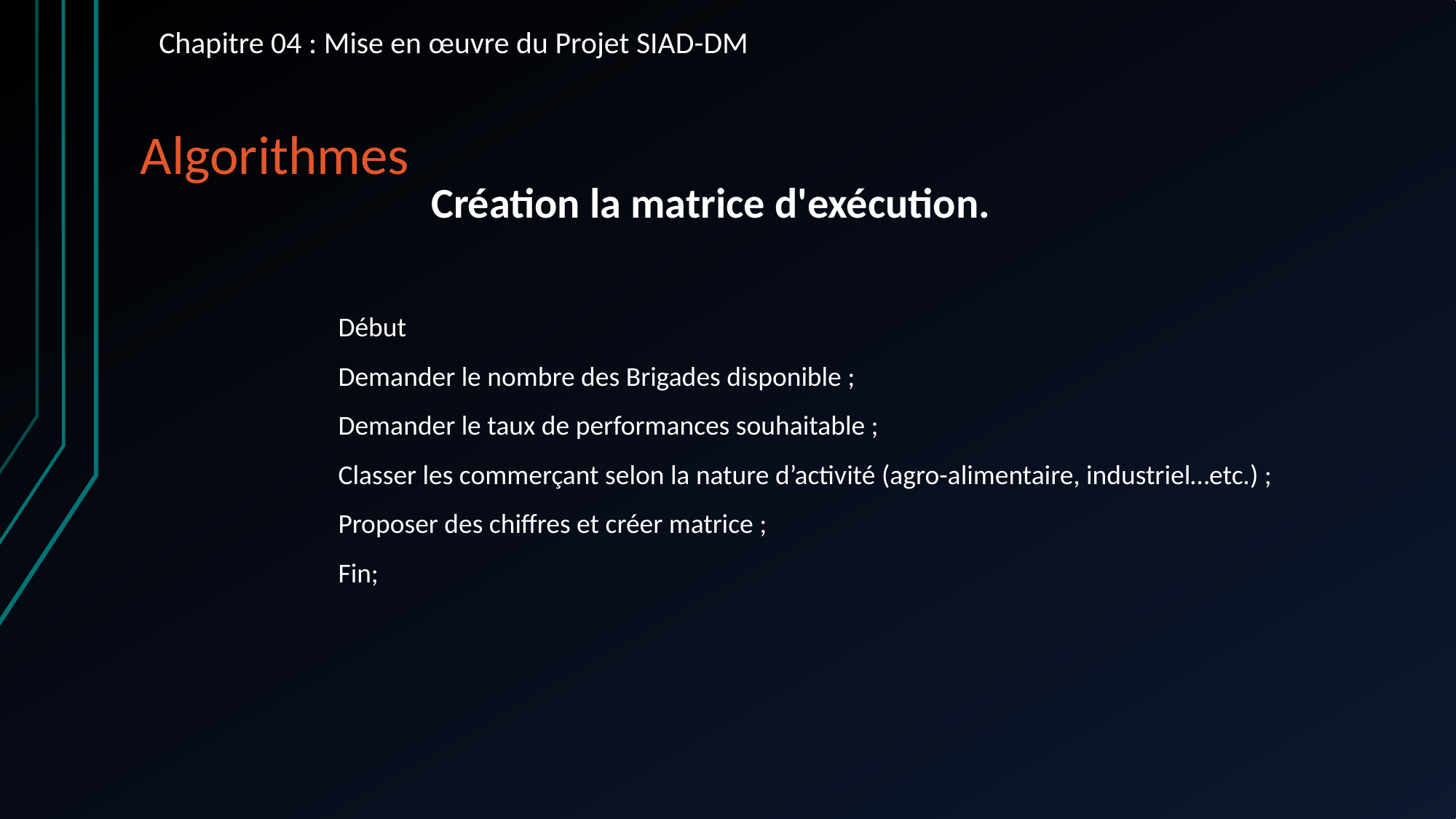

Chapitre 04 : Mise en œuvre du Projet SIAD-DM
# Algorithmes
Création la matrice d'exécution.
Début
Demander le nombre des Brigades disponible ;
Demander le taux de performances souhaitable ;
Classer les commerçant selon la nature d’activité (agro-alimentaire, industriel…etc.) ;
Proposer des chiffres et créer matrice ;
Fin;